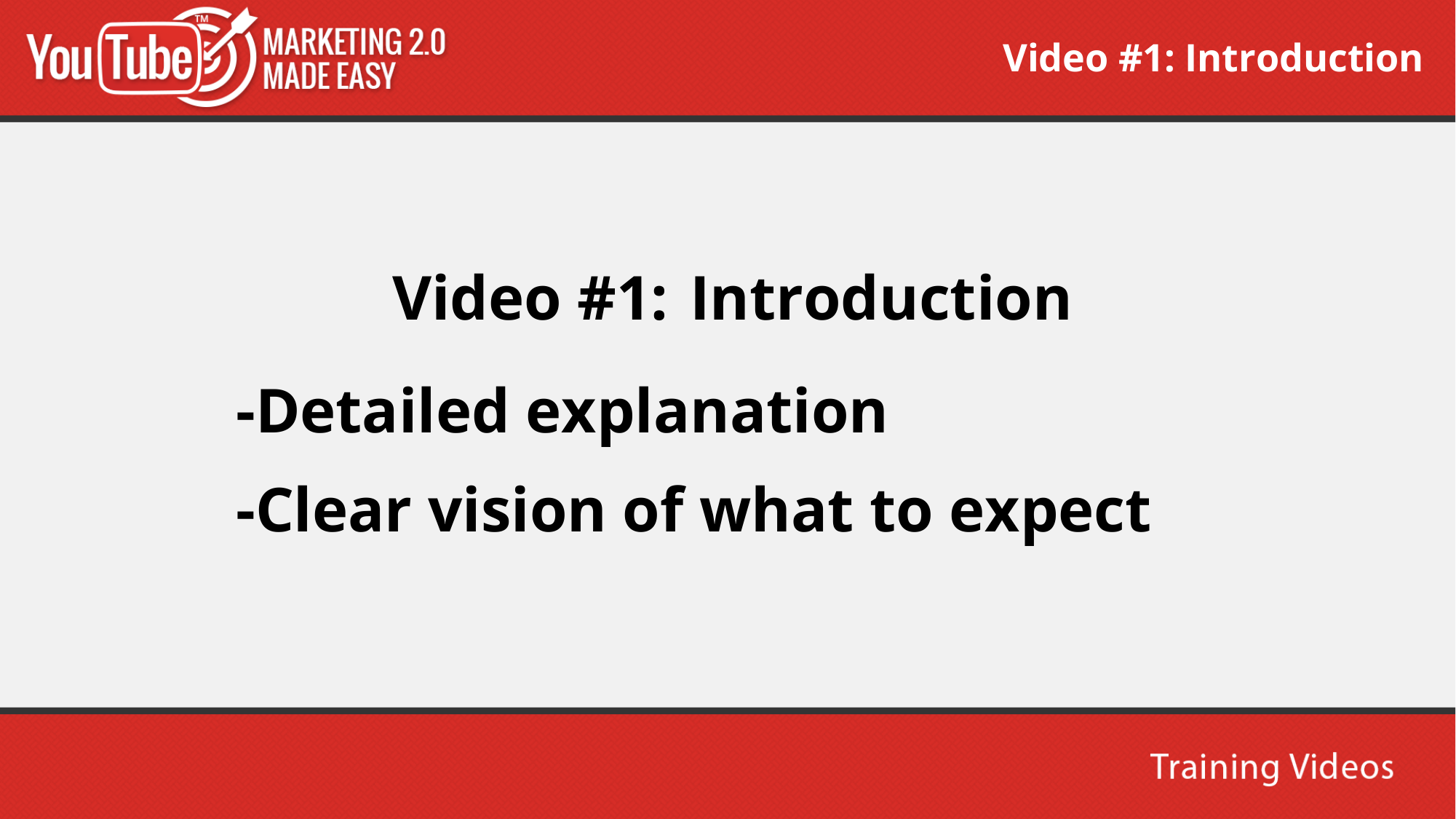

Video #1: Introduction
Video #1:
Introduction
-Detailed explanation
-Clear vision of what to expect